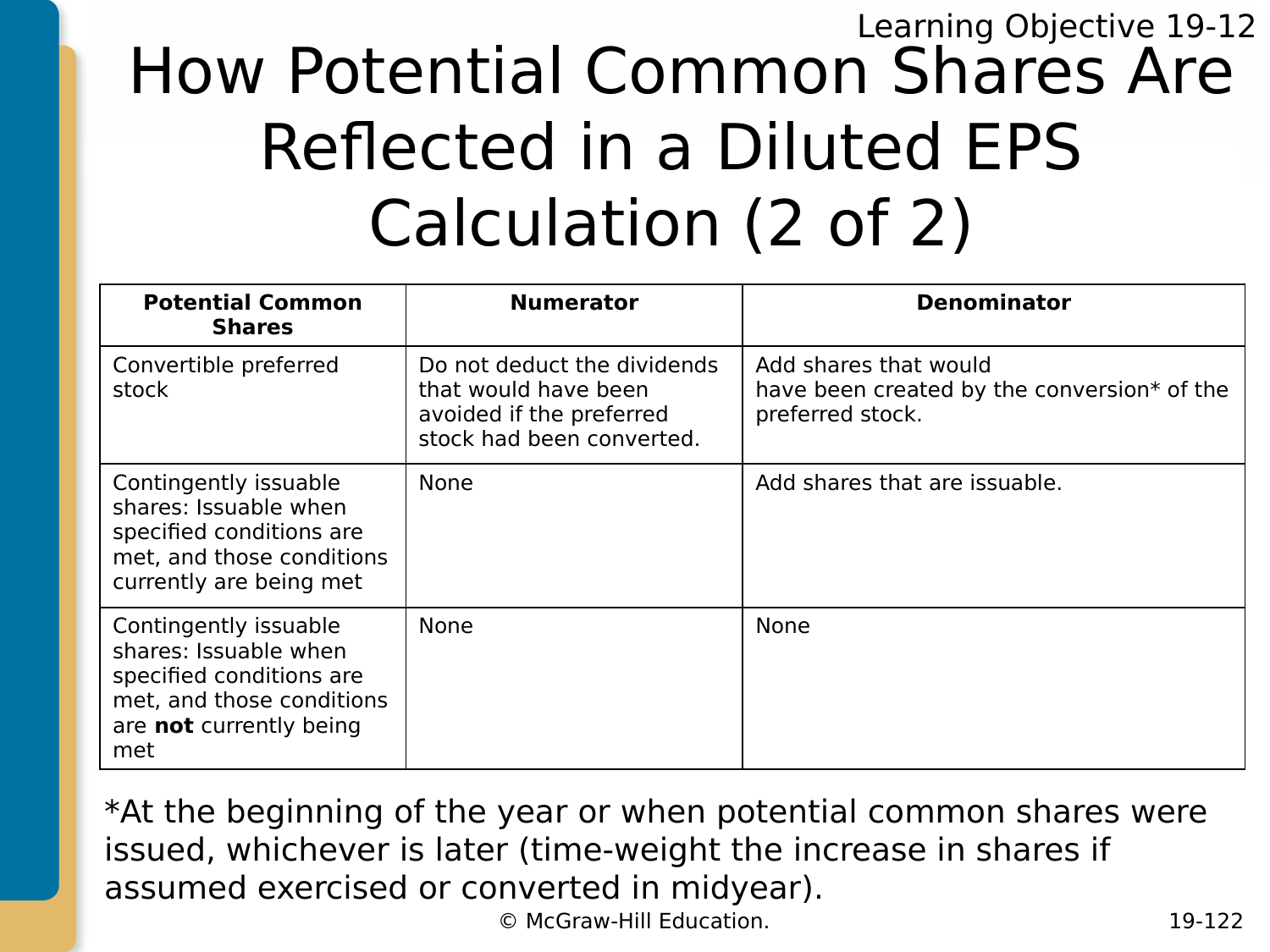

Learning Objective 19-12
# How Potential Common Shares Are Reflected in a Diluted EPS Calculation (2 of 2)
| Potential Common Shares | Numerator | Denominator |
| --- | --- | --- |
| Convertible preferred stock | Do not deduct the dividends that would have been avoided if the preferred stock had been converted. | Add shares that would have been created by the conversion\* of the preferred stock. |
| Contingently issuable shares: Issuable when specified conditions are met, and those conditions currently are being met | None | Add shares that are issuable. |
| Contingently issuable shares: Issuable when specified conditions are met, and those conditions are not currently being met | None | None |
*At the beginning of the year or when potential common shares were issued, whichever is later (time-weight the increase in shares if assumed exercised or converted in midyear).